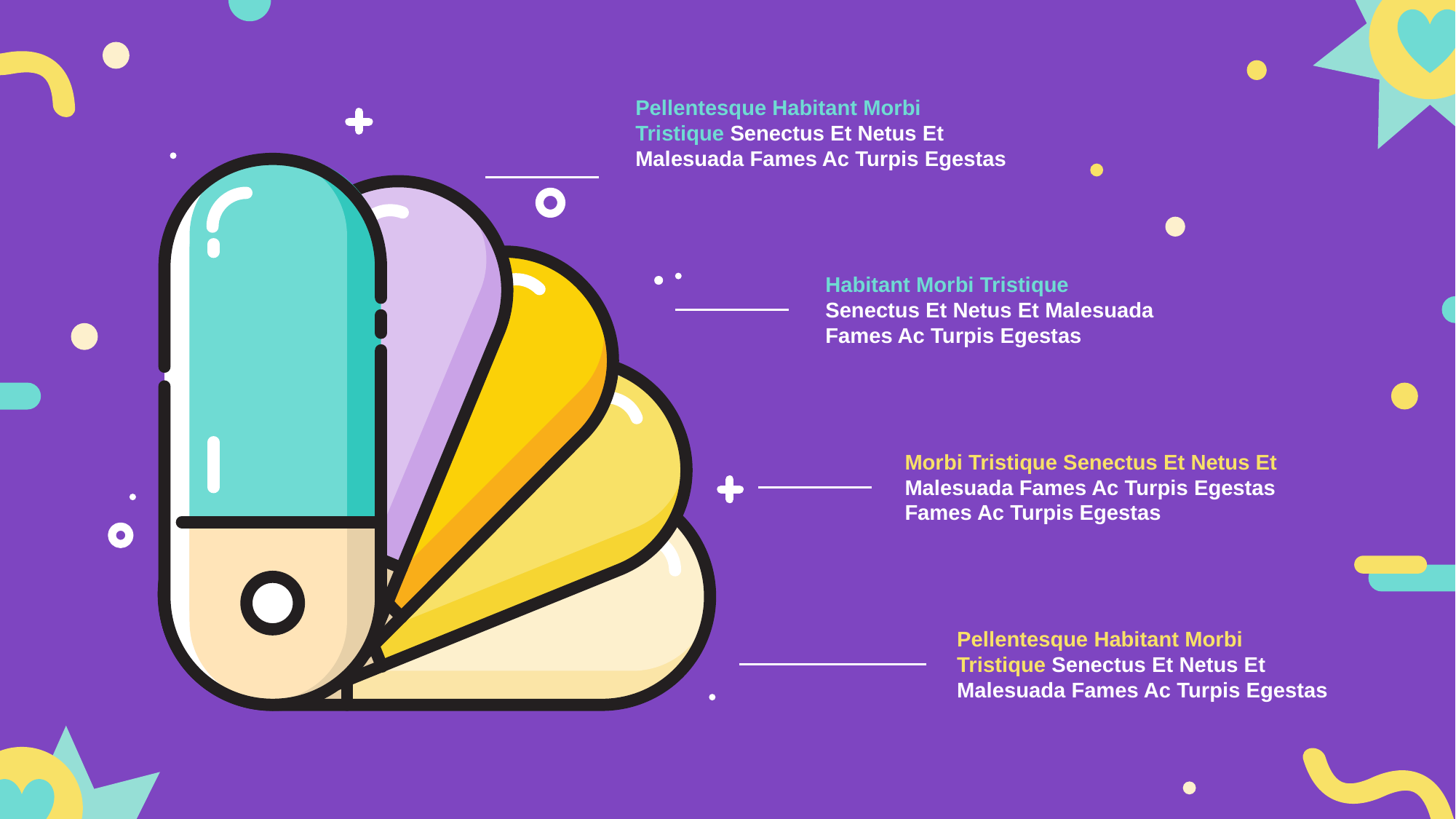

Pellentesque Habitant Morbi Tristique Senectus Et Netus Et Malesuada Fames Ac Turpis Egestas

Habitant Morbi Tristique
Senectus Et Netus Et Malesuada Fames Ac Turpis Egestas

Morbi Tristique Senectus Et Netus Et Malesuada Fames Ac Turpis Egestas
Fames Ac Turpis Egestas

Pellentesque Habitant Morbi Tristique Senectus Et Netus Et Malesuada Fames Ac Turpis Egestas